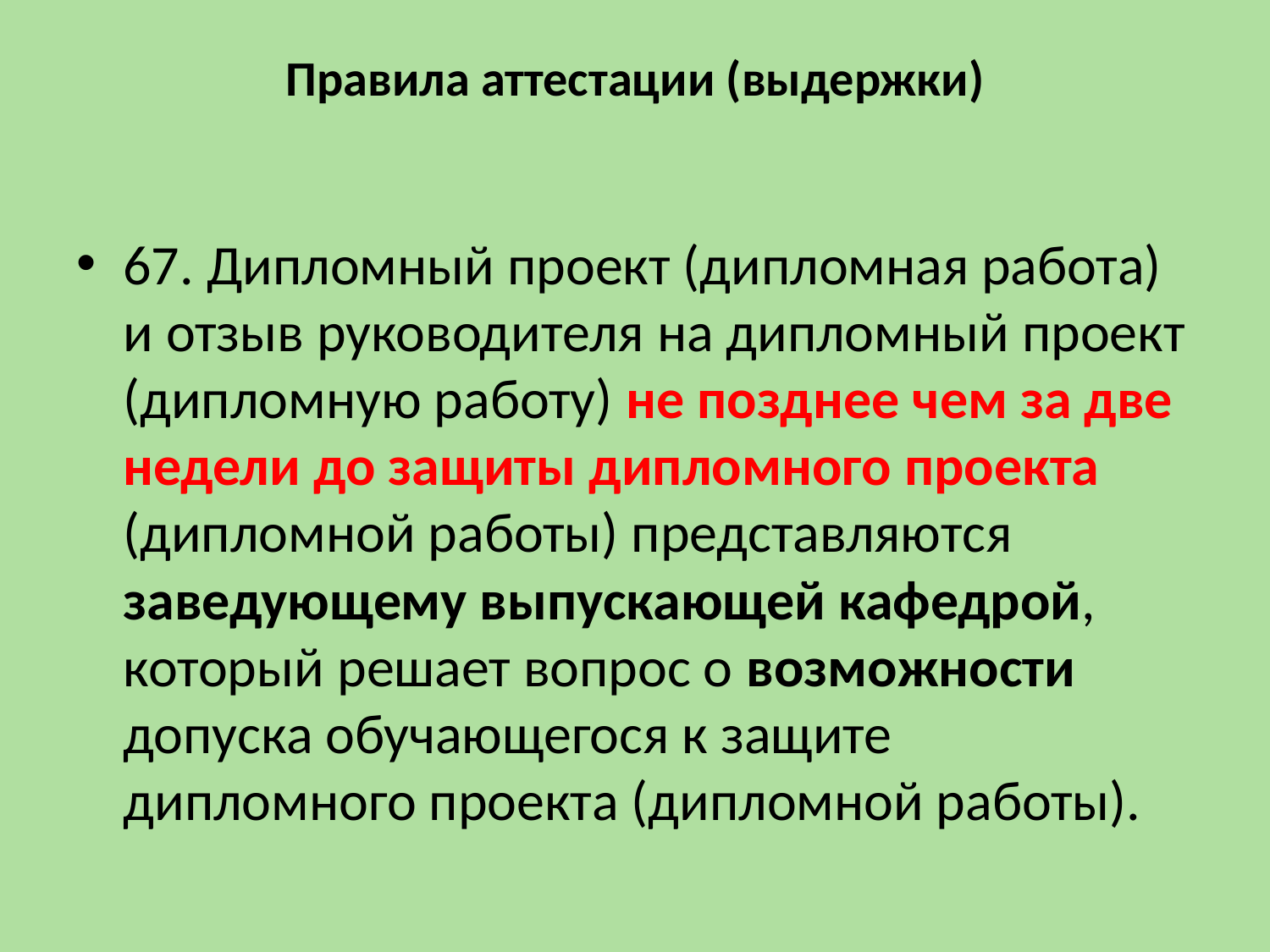

# Правила аттестации (выдержки)
67. Дипломный проект (дипломная работа) и отзыв руководителя на дипломный проект (дипломную работу) не позднее чем за две недели до защиты дипломного проекта (дипломной работы) представляются заведующему выпускающей кафедрой, который решает вопрос о возможности допуска обучающегося к защите дипломного проекта (дипломной работы).